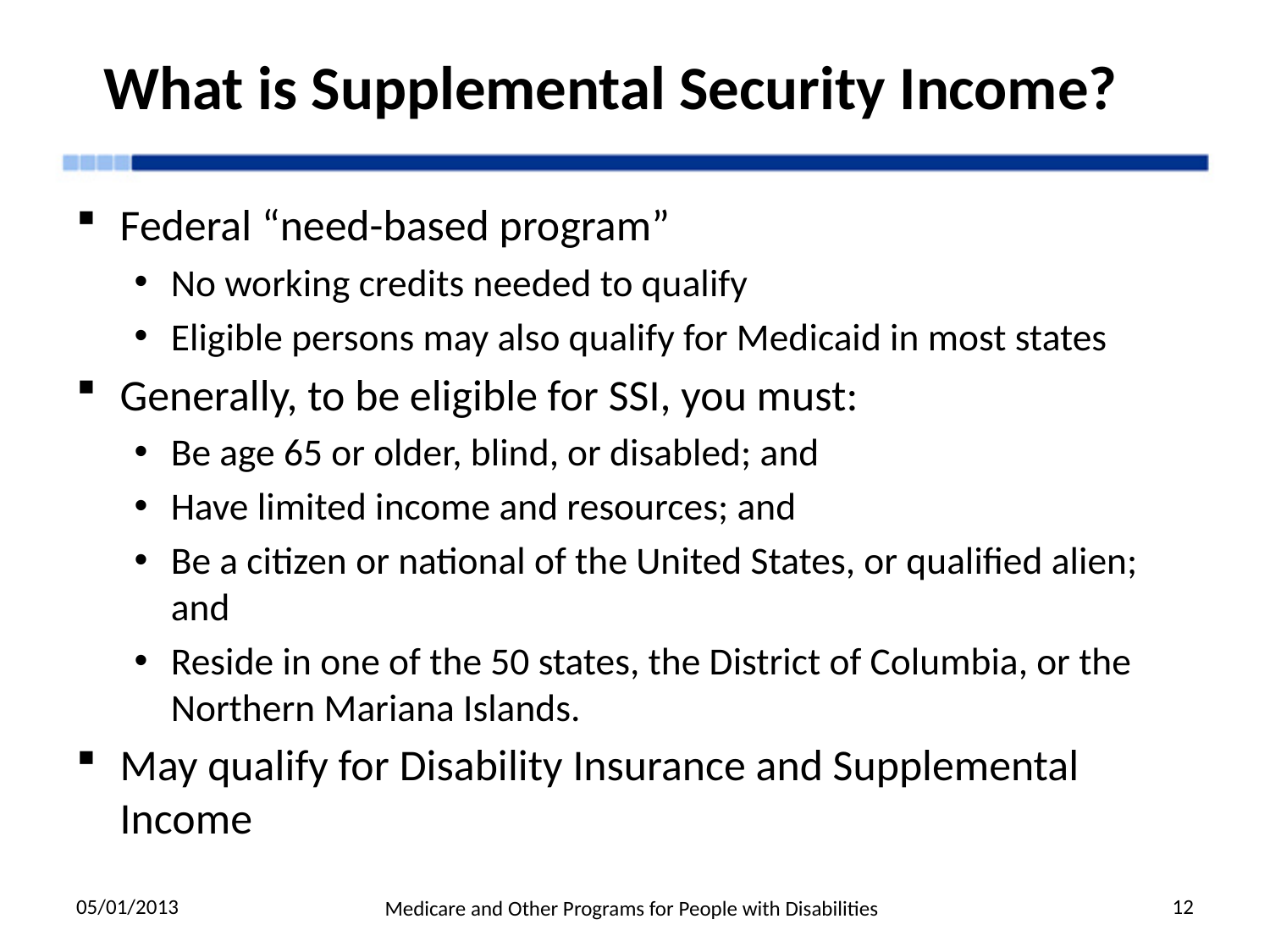

# What is Supplemental Security Income?
Federal “need-based program”
No working credits needed to qualify
Eligible persons may also qualify for Medicaid in most states
Generally, to be eligible for SSI, you must:
Be age 65 or older, blind, or disabled; and
Have limited income and resources; and
Be a citizen or national of the United States, or qualified alien; and
Reside in one of the 50 states, the District of Columbia, or the Northern Mariana Islands.
May qualify for Disability Insurance and Supplemental Income
05/01/2013
12
Medicare and Other Programs for People with Disabilities